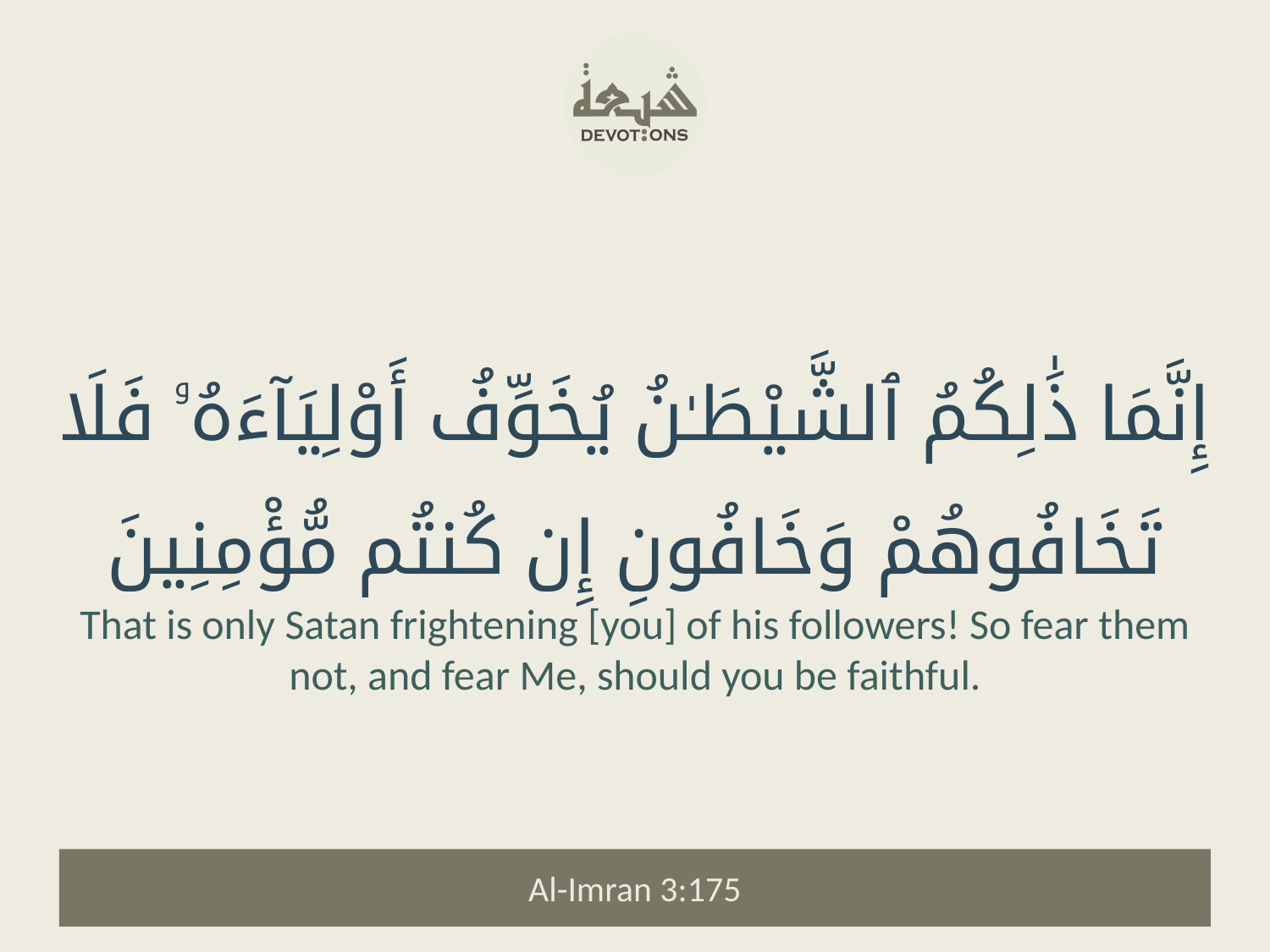

إِنَّمَا ذَٰلِكُمُ ٱلشَّيْطَـٰنُ يُخَوِّفُ أَوْلِيَآءَهُۥ فَلَا تَخَافُوهُمْ وَخَافُونِ إِن كُنتُم مُّؤْمِنِينَ
That is only Satan frightening [you] of his followers! So fear them not, and fear Me, should you be faithful.
Al-Imran 3:175